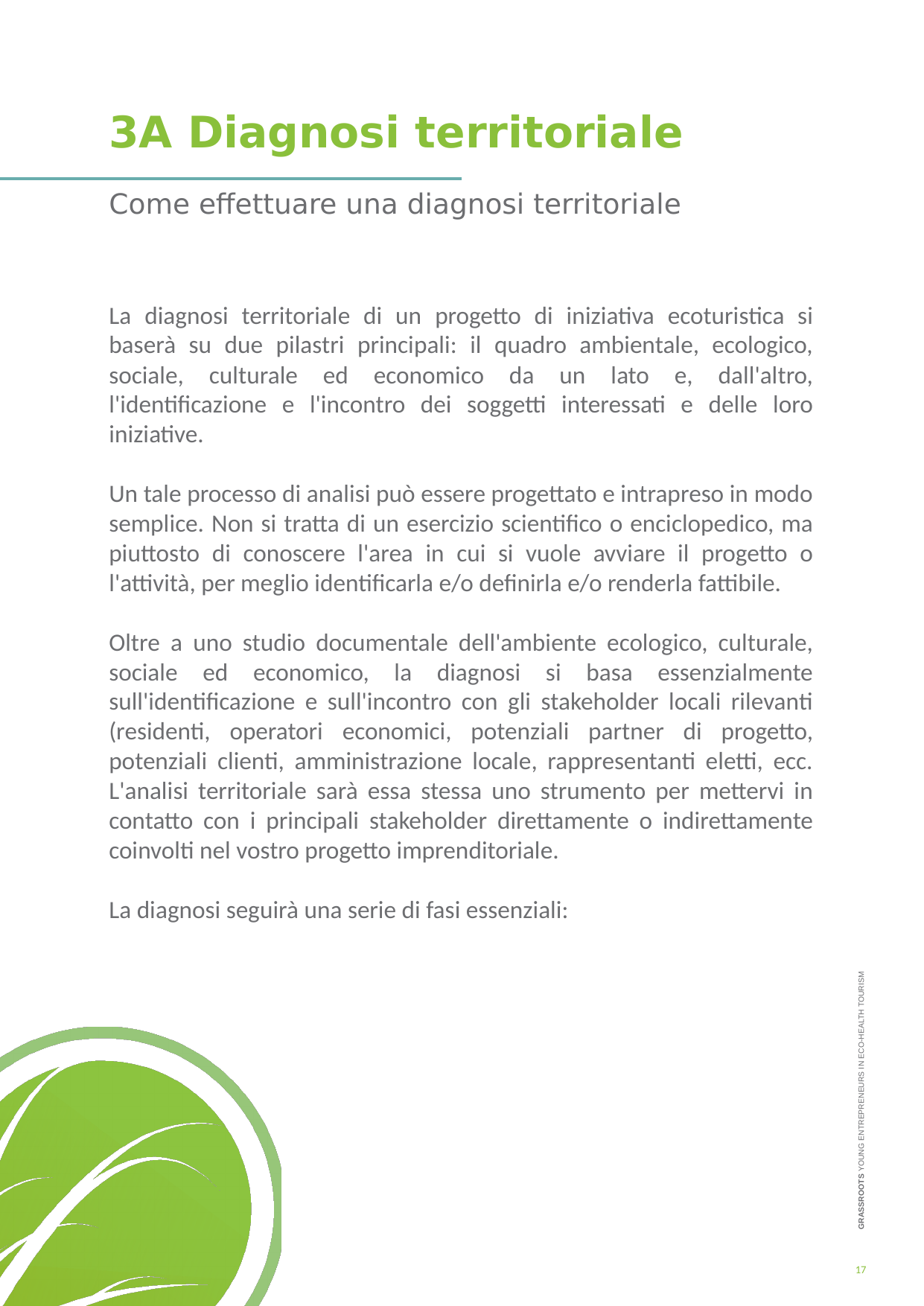

3A Diagnosi territoriale
Come effettuare una diagnosi territoriale
La diagnosi territoriale di un progetto di iniziativa ecoturistica si baserà su due pilastri principali: il quadro ambientale, ecologico, sociale, culturale ed economico da un lato e, dall'altro, l'identificazione e l'incontro dei soggetti interessati e delle loro iniziative.

Un tale processo di analisi può essere progettato e intrapreso in modo semplice. Non si tratta di un esercizio scientifico o enciclopedico, ma piuttosto di conoscere l'area in cui si vuole avviare il progetto o l'attività, per meglio identificarla e/o definirla e/o renderla fattibile.

Oltre a uno studio documentale dell'ambiente ecologico, culturale, sociale ed economico, la diagnosi si basa essenzialmente sull'identificazione e sull'incontro con gli stakeholder locali rilevanti (residenti, operatori economici, potenziali partner di progetto, potenziali clienti, amministrazione locale, rappresentanti eletti, ecc. L'analisi territoriale sarà essa stessa uno strumento per mettervi in contatto con i principali stakeholder direttamente o indirettamente coinvolti nel vostro progetto imprenditoriale.

La diagnosi seguirà una serie di fasi essenziali:

17